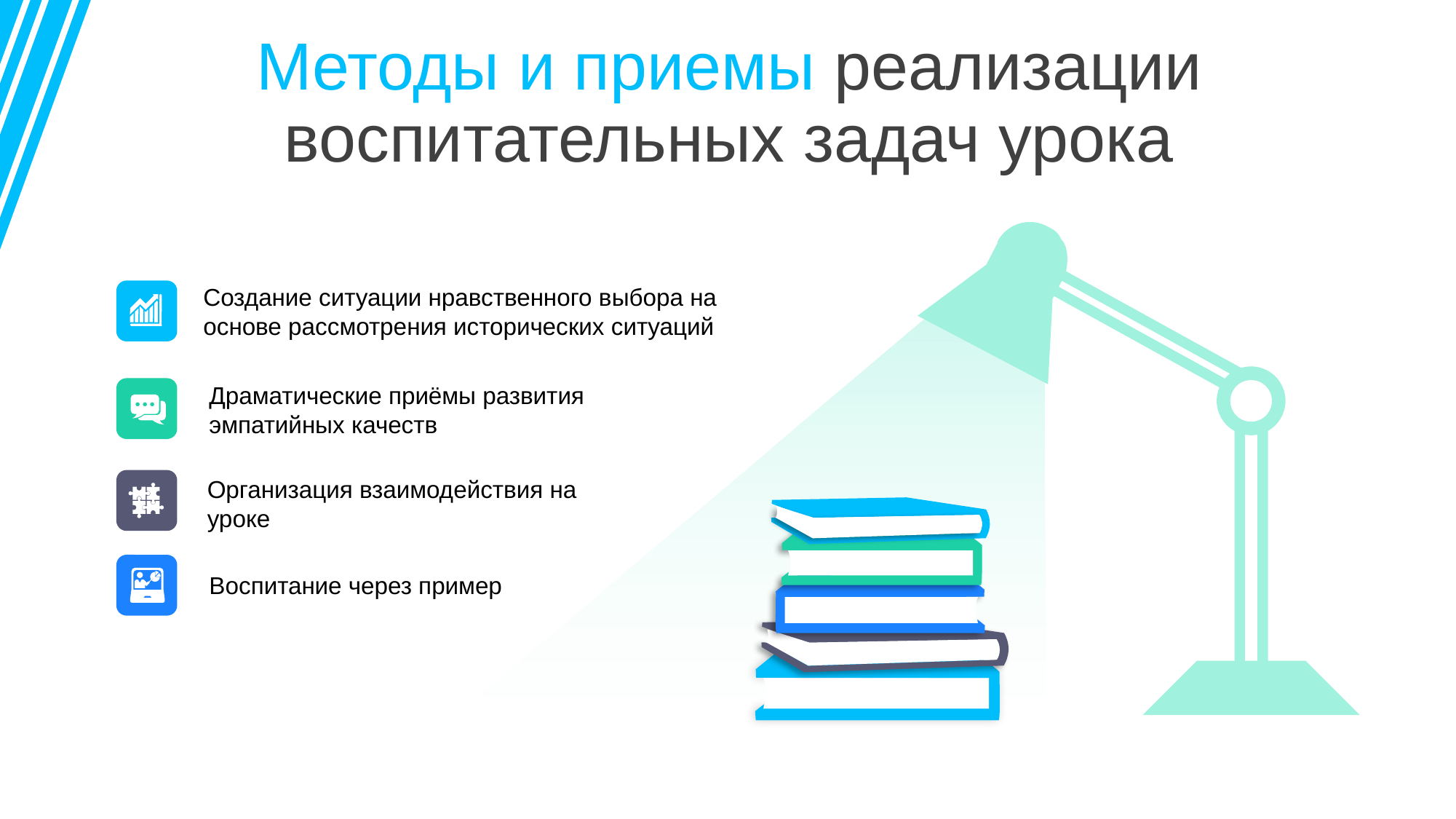

Методы и приемы реализации воспитательных задач урока

Создание ситуации нравственного выбора на основе рассмотрения исторических ситуаций

Драматические приёмы развития эмпатийных качеств

Организация взаимодействия на уроке

Воспитание через пример